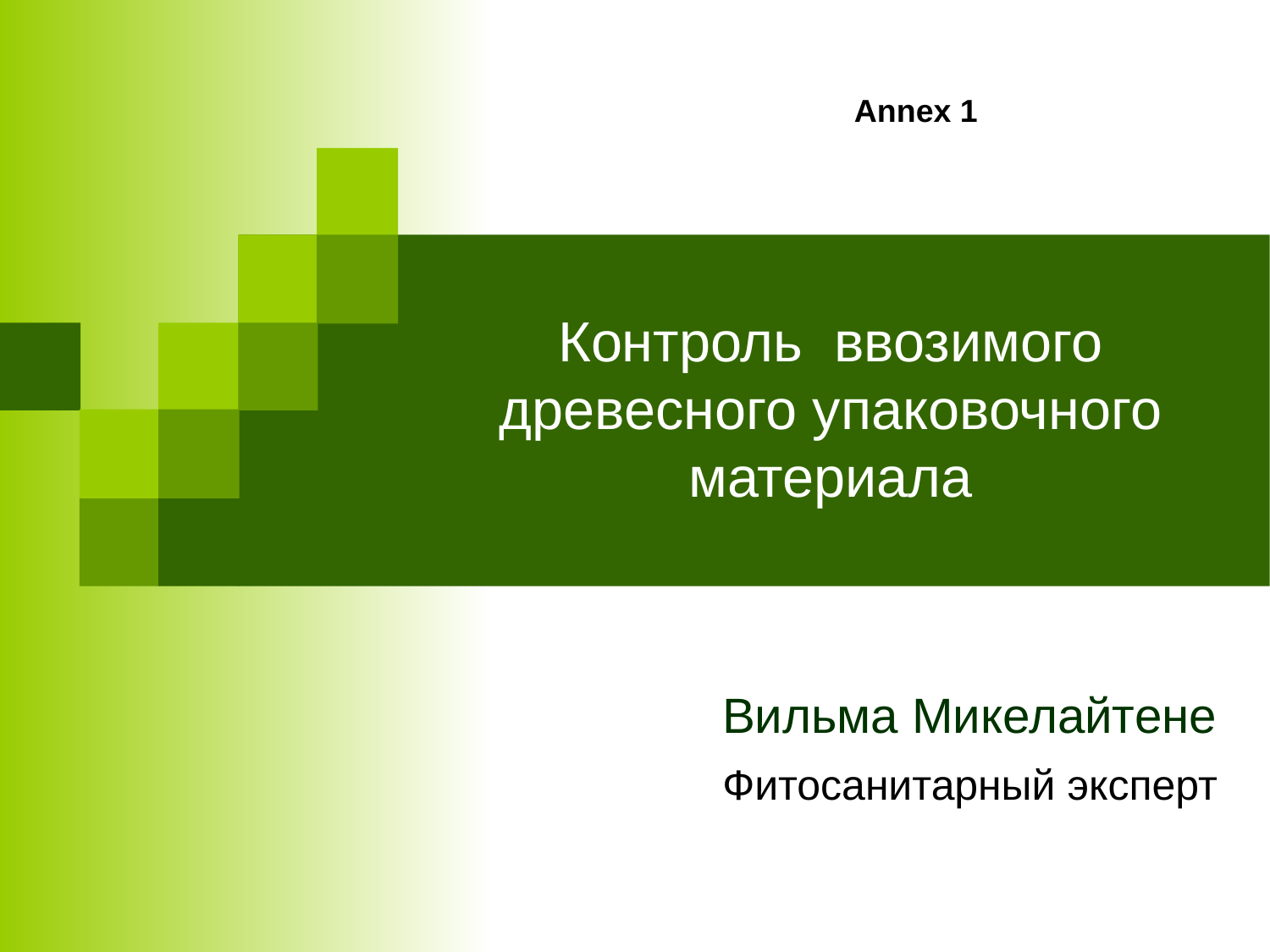

Annex 1
# Контроль  ввозимого древесного упаковочного материала

Вильма Микелайтене
Фитосанитарный эксперт